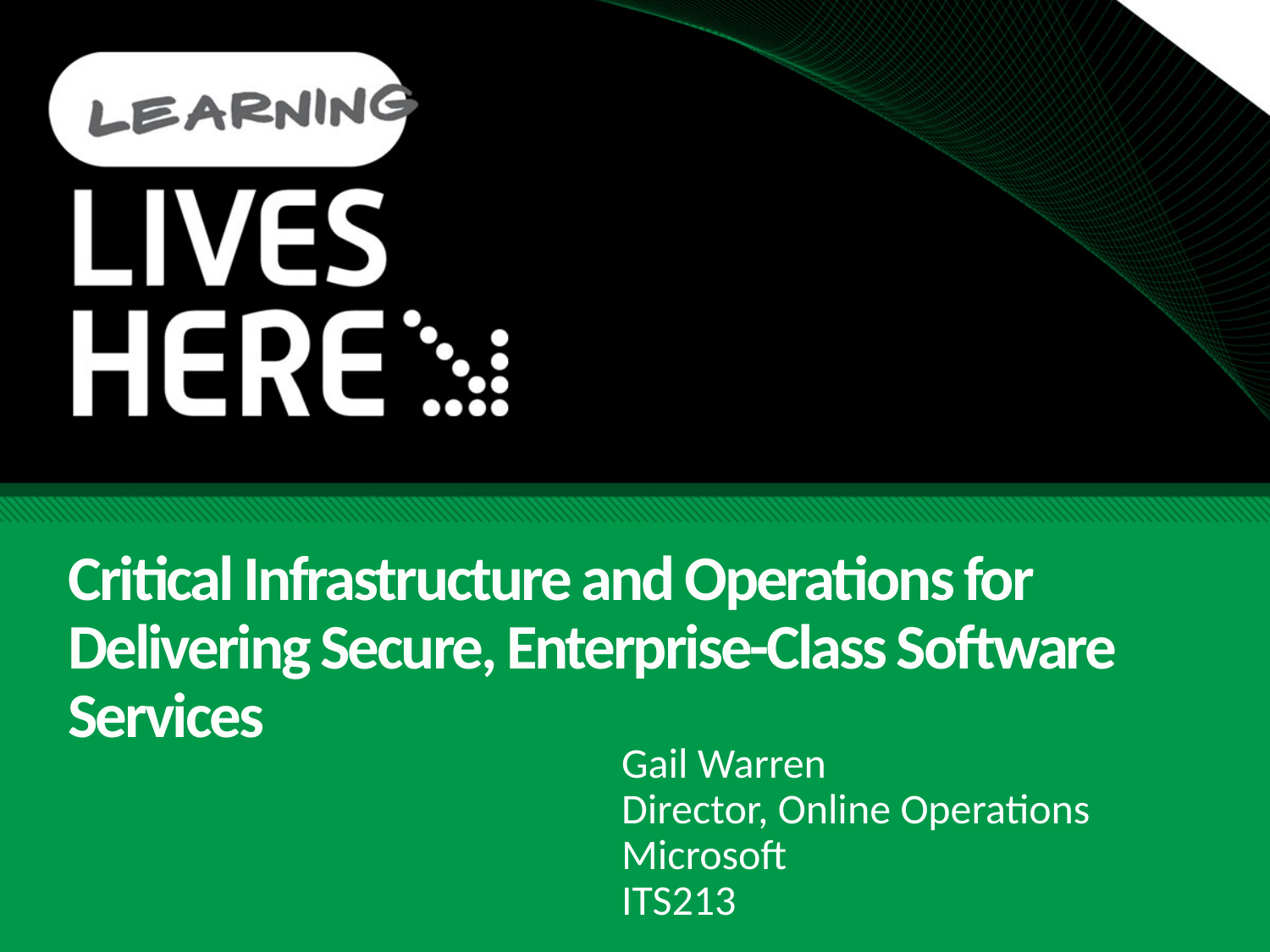

# Critical Infrastructure and Operations for Delivering Secure, Enterprise-Class Software Services
Gail Warren
Director, Online Operations
Microsoft
ITS213